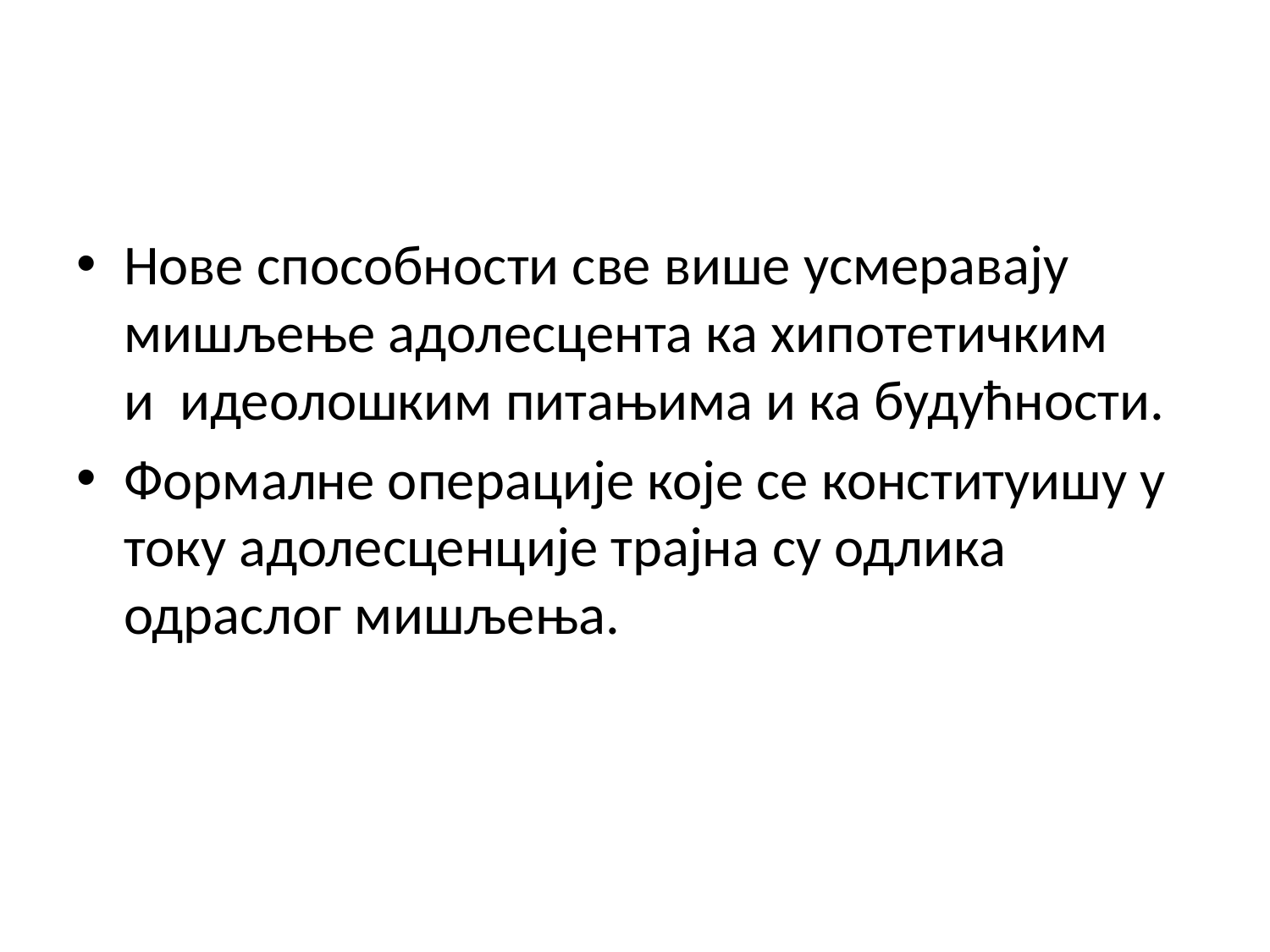

Нове способности све више усмеравају мишљење адолесцента ка хипотетичким и  идеолошким питањима и ка будућности.
Формалне операције које се конституишу у току адолесценције трајна су одлика одраслог мишљења.